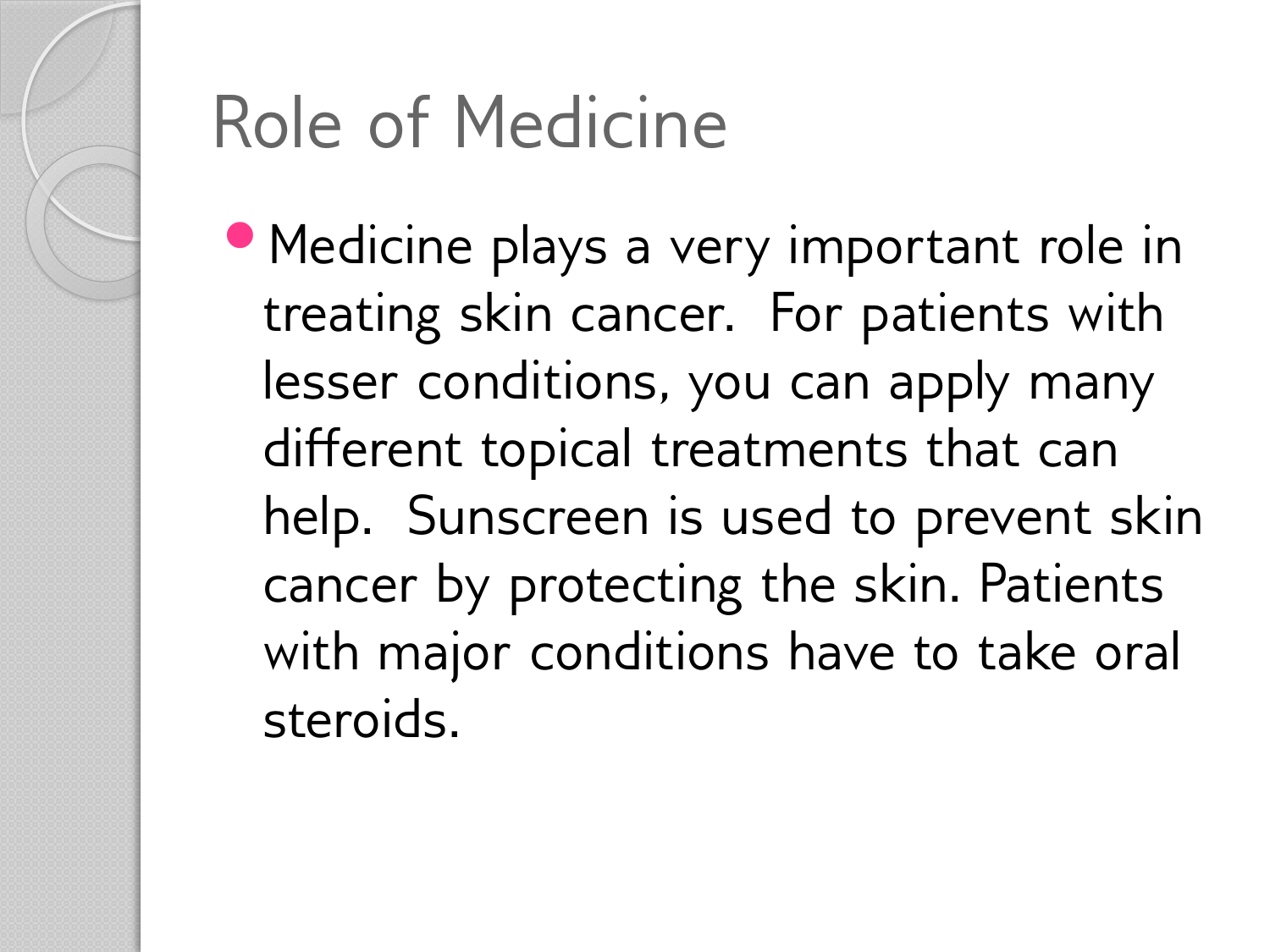

# Role of Medicine
Medicine plays a very important role in treating skin cancer.  For patients with lesser conditions, you can apply many different topical treatments that can help.  Sunscreen is used to prevent skin cancer by protecting the skin. Patients with major conditions have to take oral steroids.